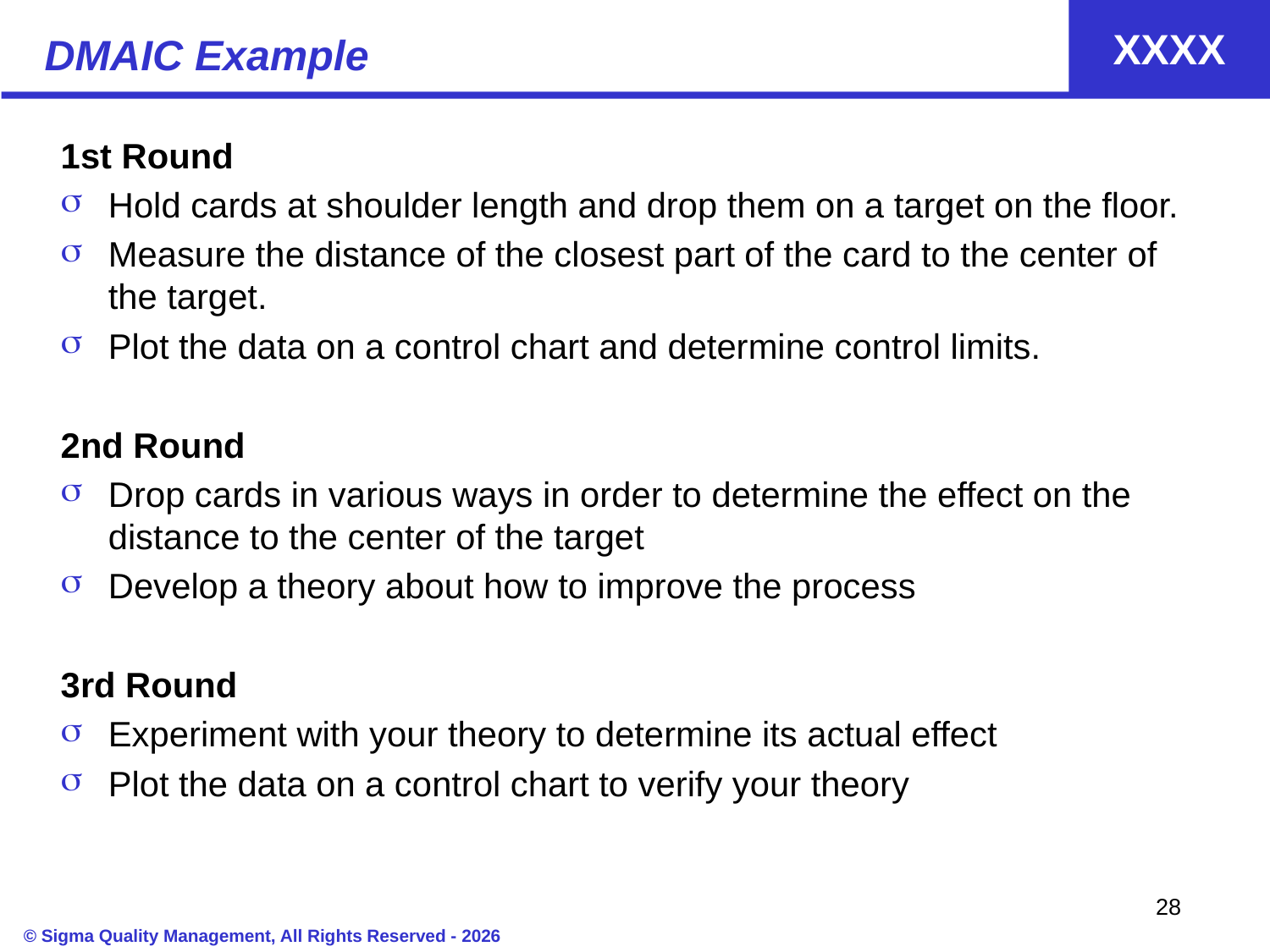

# DMAIC Example
1st Round
Hold cards at shoulder length and drop them on a target on the floor.
Measure the distance of the closest part of the card to the center of the target.
Plot the data on a control chart and determine control limits.

2nd Round
Drop cards in various ways in order to determine the effect on the distance to the center of the target
Develop a theory about how to improve the process

3rd Round
Experiment with your theory to determine its actual effect
Plot the data on a control chart to verify your theory